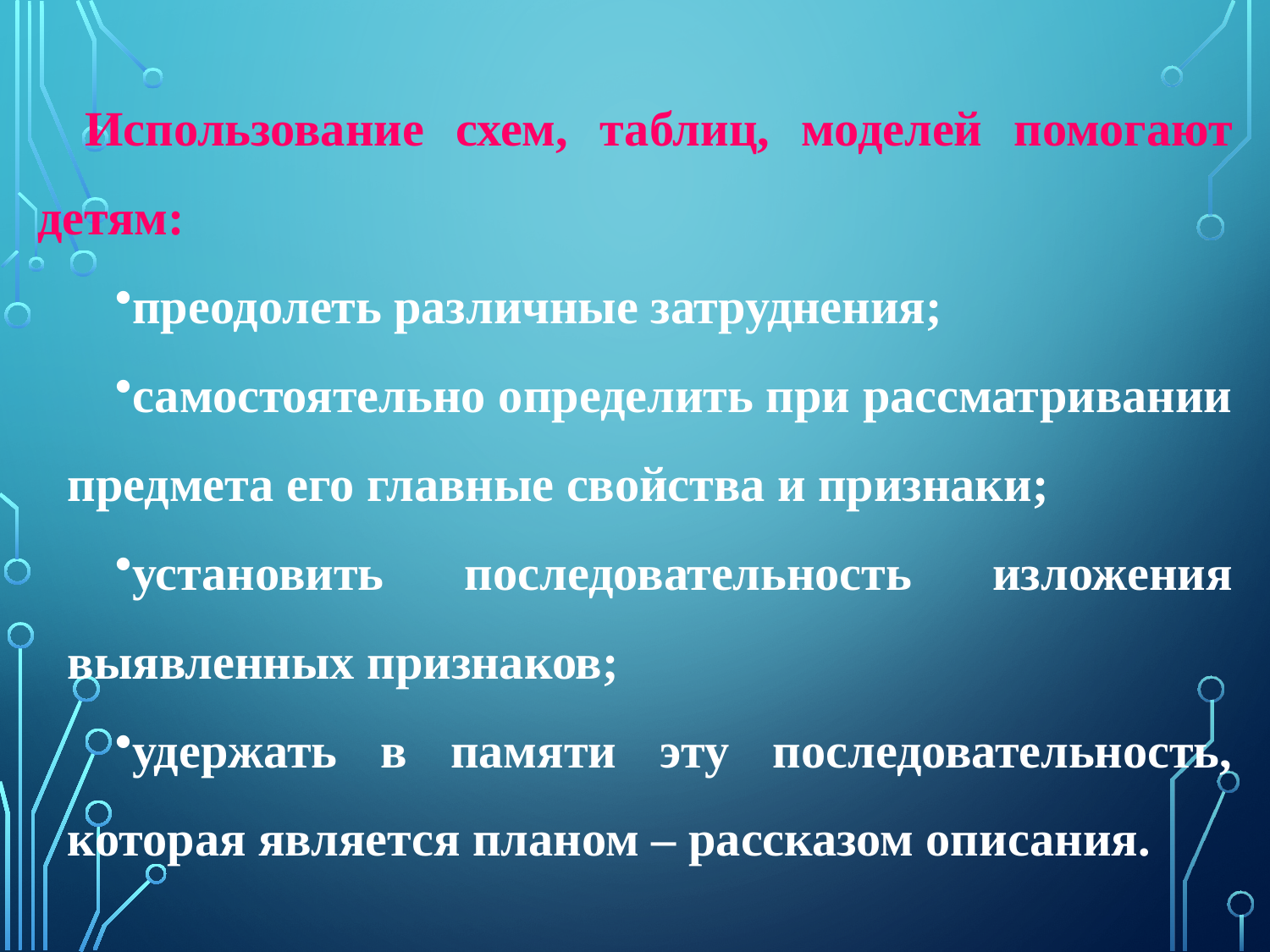

Использование схем, таблиц, моделей помогают детям:
преодолеть различные затруднения;
самостоятельно определить при рассматривании предмета его главные свойства и признаки;
установить последовательность изложения выявленных признаков;
удержать в памяти эту последовательность, которая является планом – рассказом описания.